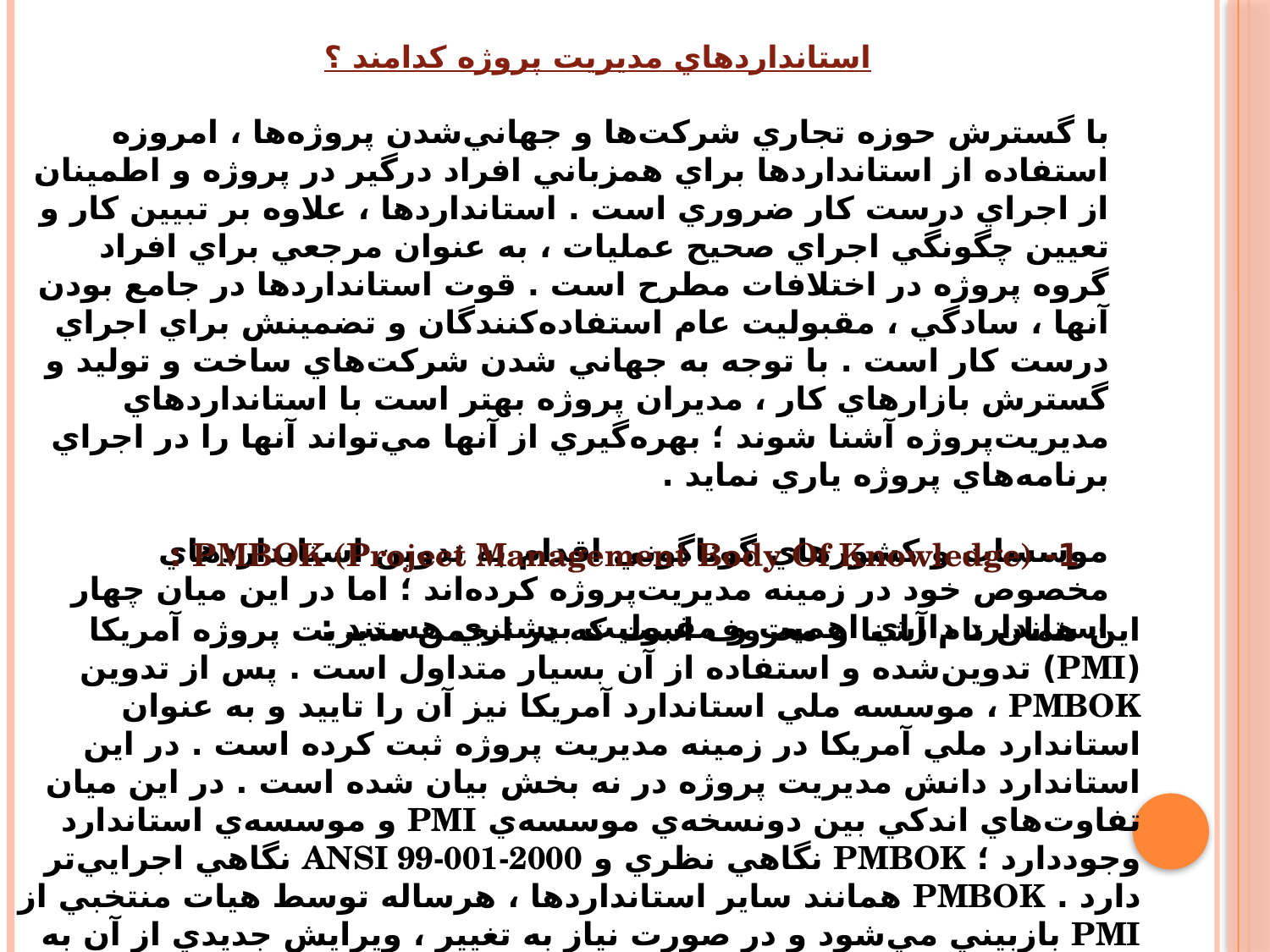

# استانداردهاي مديريت پروژه كدامند ؟
با گسترش حوزه‌ تجاري شركت‌ها و جهاني‌شدن پروژه‌ها ، امروزه استفاده از استانداردها براي همزباني افراد درگير در پروژه و اطمينان از اجراي درست كار ضروري است . استانداردها ، علاوه ‌بر تبيين كار و تعيين چگونگي اجراي ‌صحيح عمليات ، به ‌عنوان مرجعي براي افراد گروه پروژه در اختلافات مطرح ‌است . قوت استانداردها در جامع ‌بودن آنها ، سادگي ، مقبوليت عام استفاده‌كنندگان و تضمينش براي اجراي درست كار است . با توجه به جهاني‌ شدن شركت‌هاي ساخت و توليد و گسترش بازارهاي كار ، مديران پروژه بهتر است با استانداردهاي مديريت‌پروژه آشنا شوند ؛ بهره‌گيري از آنها مي‌تواند آنها را در اجراي برنامه‌هاي پروژه ياري ‌‌نمايد .
موسسات و كشورهاي گوناگوني اقدام به تدوين استانداردهاي مخصوص خود در زمينه‌ مديريت‌پروژه كرده‌اند ؛ اما در اين ‌ميان چهار استاندارد داراي اهميت و مقبوليت بيشتري هستند :

1- PMBOK (Project Management Body Of Knowledge) :
اين همان نام آشنا و معروف است كه در انجمن مديريت ‌پروژه‌ آمريكا (PMI) تدوين‌شده و استفاده از آن بسيار متداول است . پس ‌از تدوين PMBOK ، موسسه‌ ملي استاندارد آمريكا نيز آن ‌را تاييد و به‌ عنوان استاندارد ملي آمريكا در زمينه‌ مديريت‌ پروژه ثبت ‌كرده ‌است . در اين استاندارد دانش مديريت پروژه در نه ‌بخش بيان ‌شده ‌است . در اين ميان تفاوت‌هاي اندكي بين دونسخه‌ي موسسه‌ي PMI و موسسه‌ي استاندارد وجوددارد ؛ PMBOK‌ نگاهي نظري و ANSI 99-001-2000 نگاهي اجرايي‌تر دارد . PMBOK‌ همانند ساير استانداردها ، هرساله توسط هيات منتخبي از PMI‌ بازبيني ‌مي‌شود و در صورت نياز به تغيير ، ويرايش جديدي از آن به ‌اطلاع اعضاء PMI مي‌رسد .